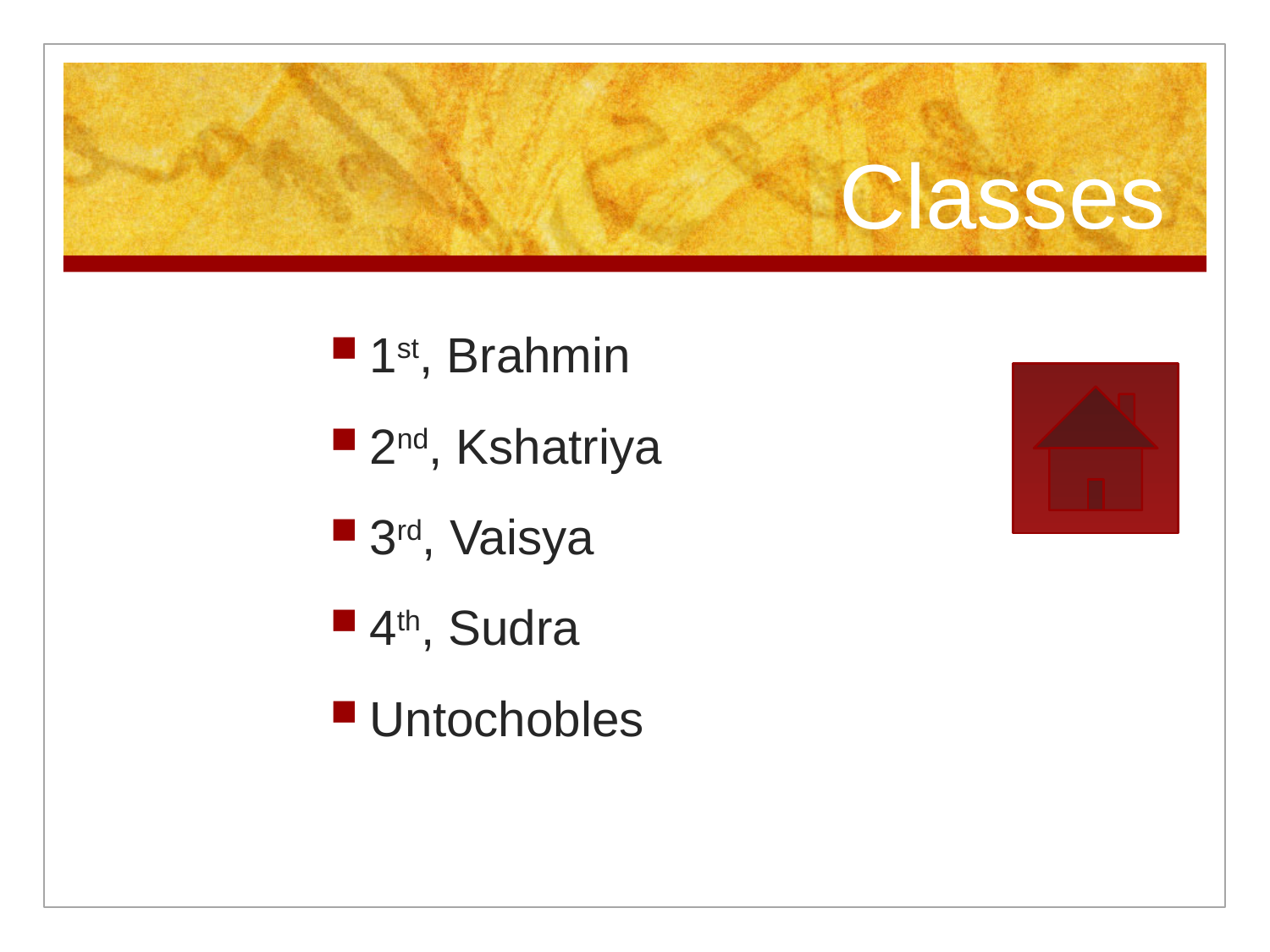

# Classes
1st, Brahmin
2nd, Kshatriya
3rd, Vaisya
4th, Sudra
Untochobles